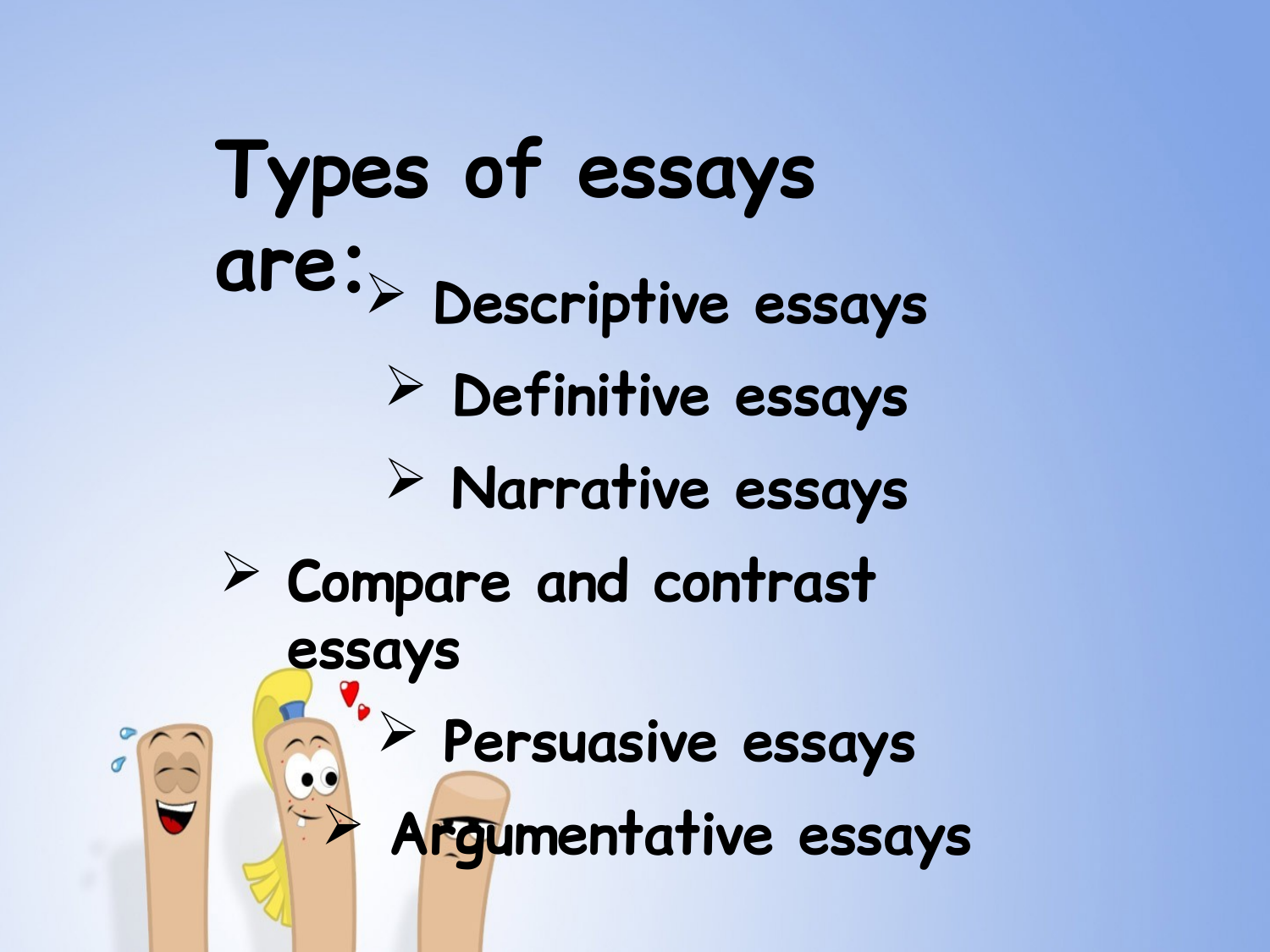

# Types of essays are:
Descriptive essays
Definitive essays
Narrative essays
Compare and contrast essays
Persuasive essays
Argumentative essays